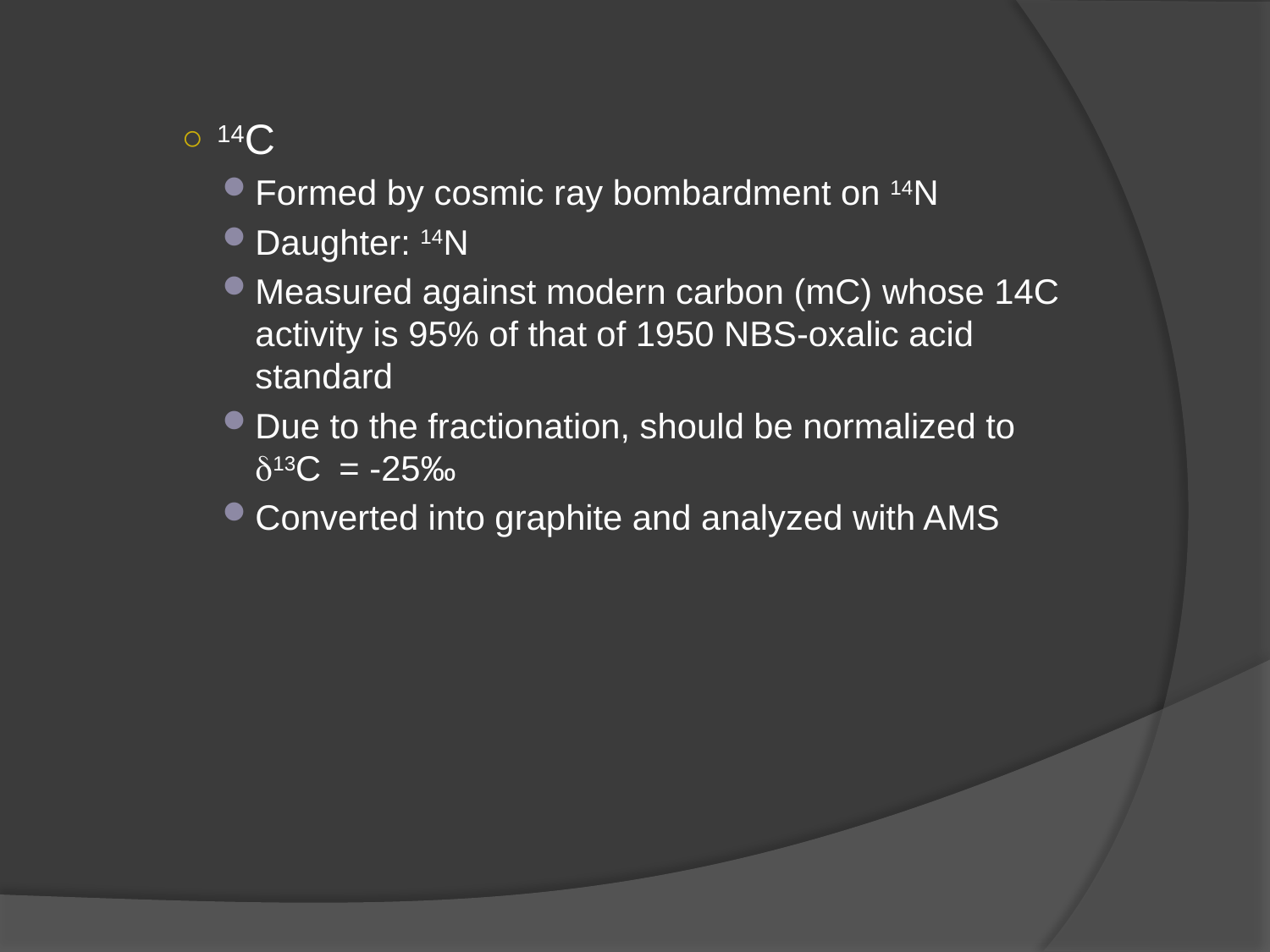

14C
Formed by cosmic ray bombardment on 14N
Daughter: 14N
Measured against modern carbon (mC) whose 14C activity is 95% of that of 1950 NBS-oxalic acid standard
Due to the fractionation, should be normalized to δ13C = -25‰
Converted into graphite and analyzed with AMS